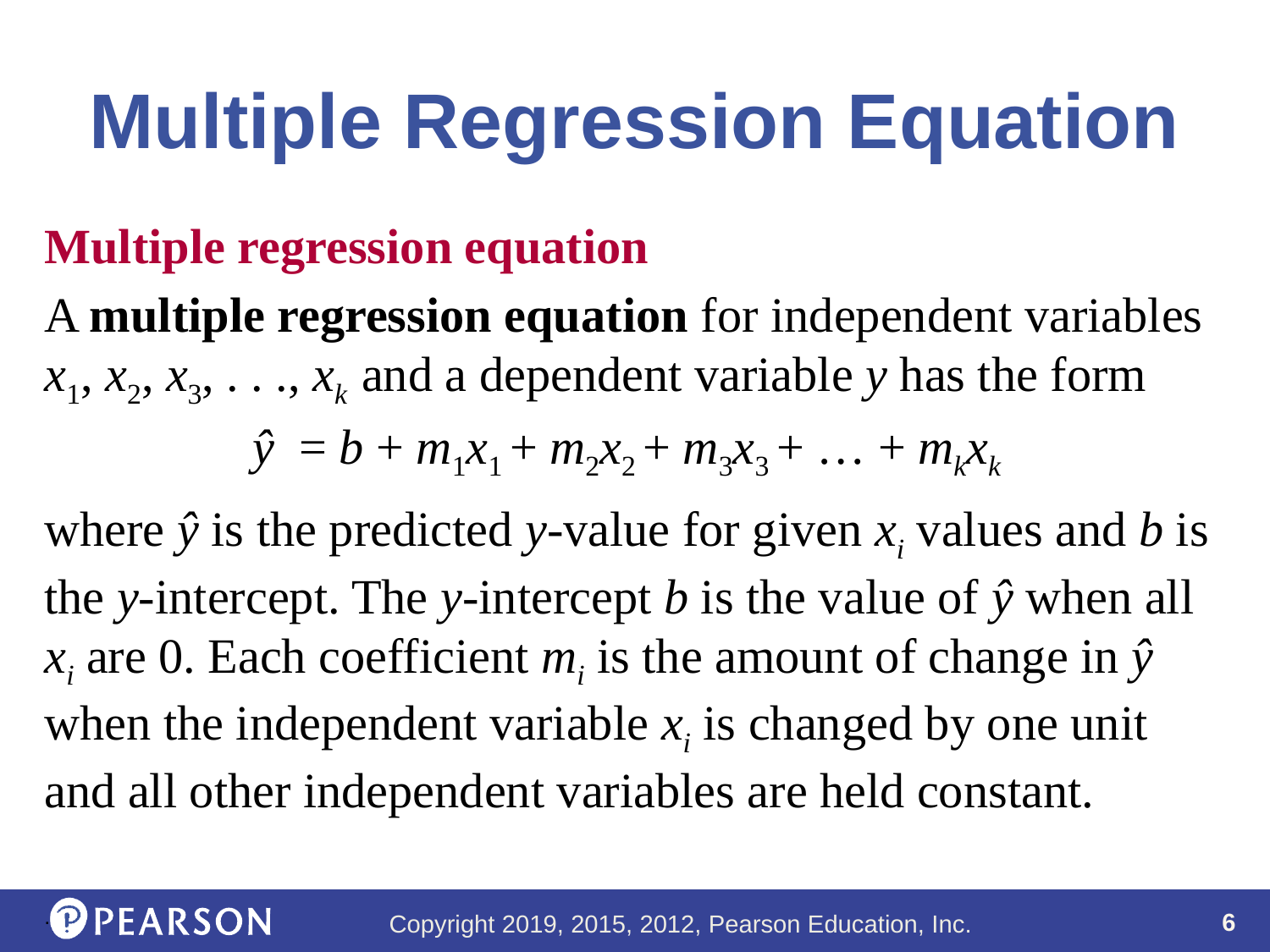

# Multiple Regression Equation
Multiple regression equation
A multiple regression equation for independent variables x1, x2, x3, . . ., xk  and a dependent variable y has the form
ŷ  = b + m1x1 + m2x2 + m3x3 + … + mkxk
where ŷ is the predicted y-value for given xi values and b is the y-intercept. The y-intercept b is the value of ŷ when all xi are 0. Each coefficient mi is the amount of change in ŷ when the independent variable xi is changed by one unit and all other independent variables are held constant.
.